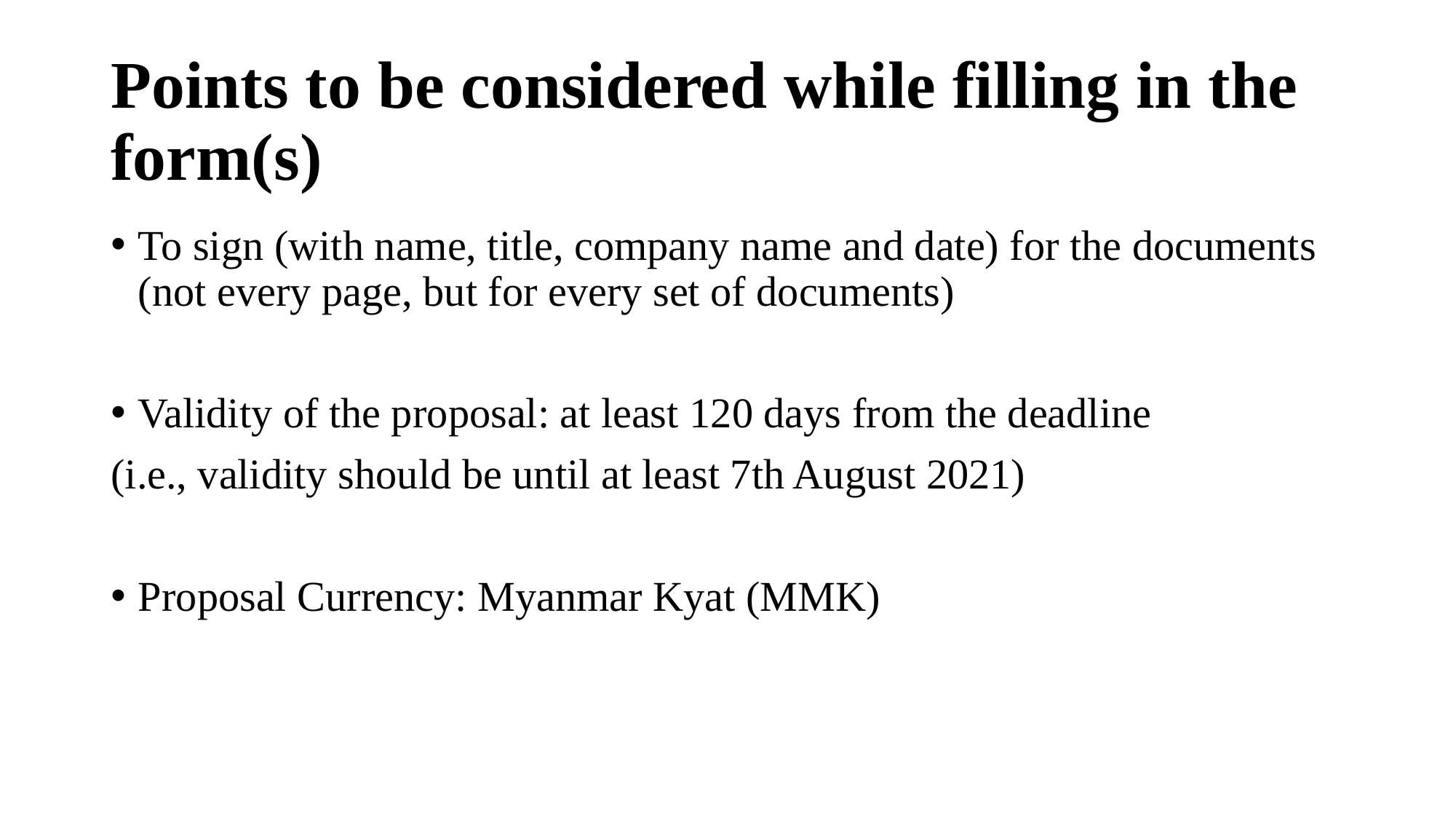

# Points to be considered while filling in the form(s)
To sign (with name, title, company name and date) for the documents (not every page, but for every set of documents)

Validity of the proposal: at least 120 days from the deadline
(i.e., validity should be until at least 7th August 2021)

Proposal Currency: Myanmar Kyat (MMK)